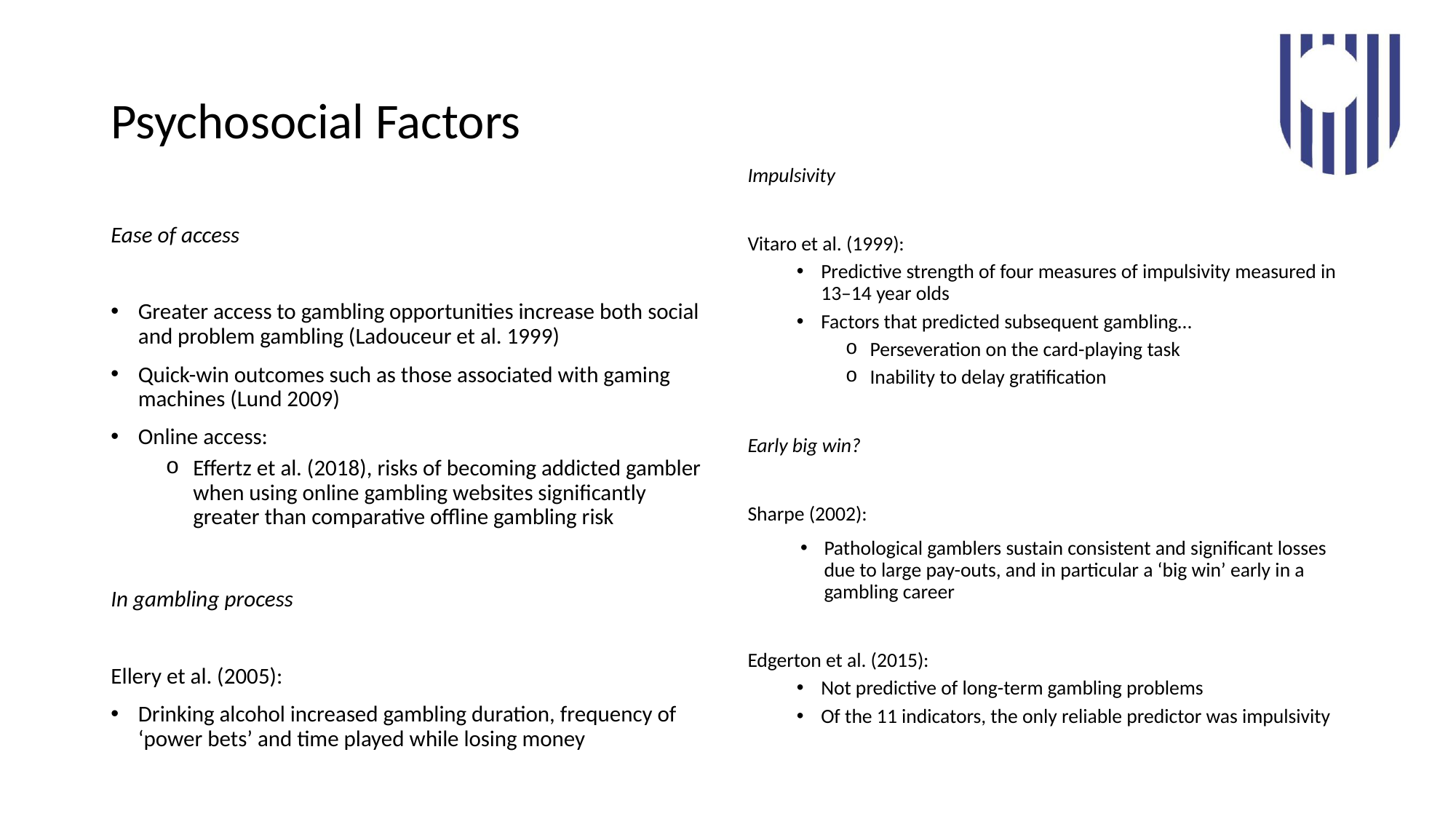

# Psychosocial Factors
Impulsivity

Vitaro et al. (1999):
Predictive strength of four measures of impulsivity measured in 13–14 year olds
Factors that predicted subsequent gambling…
Perseveration on the card-playing task
Inability to delay gratification

Early big win?

Sharpe (2002):
Pathological gamblers sustain consistent and significant losses due to large pay-outs, and in particular a ‘big win’ early in a gambling career

Edgerton et al. (2015):
Not predictive of long-term gambling problems
Of the 11 indicators, the only reliable predictor was impulsivity
Ease of access

Greater access to gambling opportunities increase both social and problem gambling (Ladouceur et al. 1999)
Quick-win outcomes such as those associated with gaming machines (Lund 2009)
Online access:
Effertz et al. (2018), risks of becoming addicted gambler when using online gambling websites significantly greater than comparative offline gambling risk

In gambling process

Ellery et al. (2005):
Drinking alcohol increased gambling duration, frequency of ‘power bets’ and time played while losing money